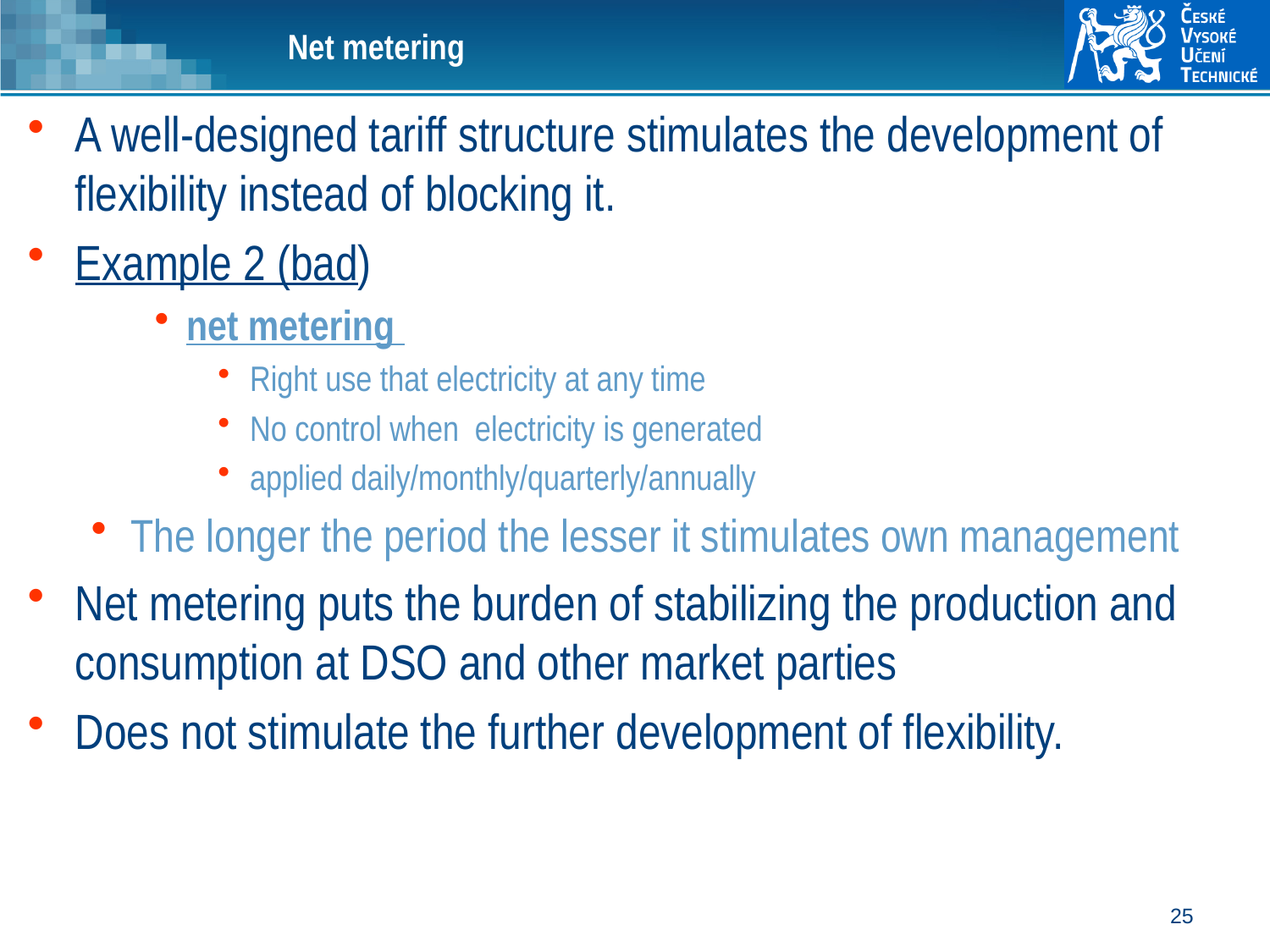

# Net metering
A well-designed tariff structure stimulates the development of flexibility instead of blocking it.
Example 2 (bad)
net metering
Right use that electricity at any time
No control when  electricity is generated
applied daily/monthly/quarterly/annually
The longer the period the lesser it stimulates own management
Net metering puts the burden of stabilizing the production and consumption at DSO and other market parties
Does not stimulate the further development of flexibility.
25